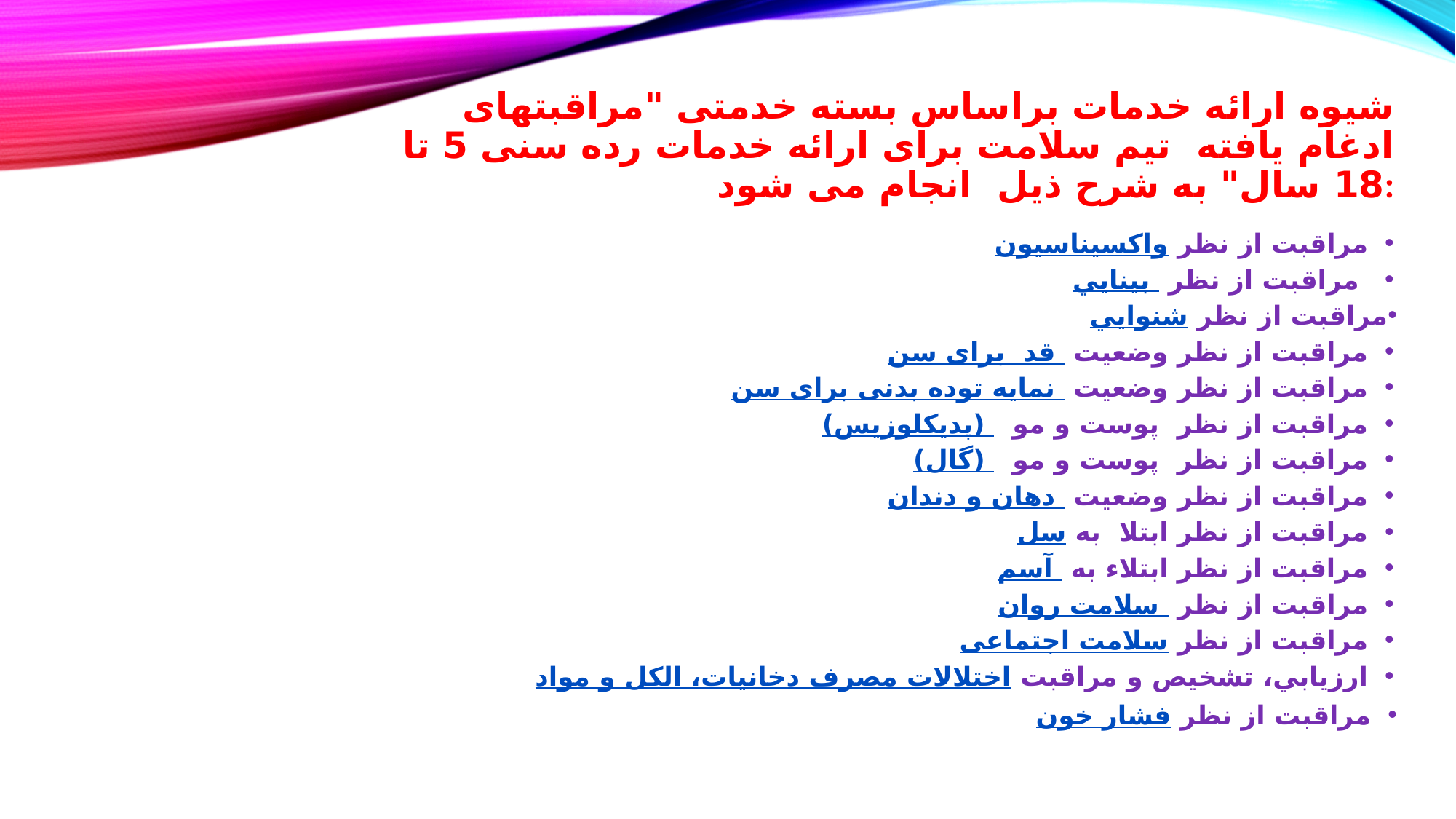

# شیوه ارائه خدمات براساس بسته خدمتی "مراقبتهای ادغام یافته  تيم سلامت برای ارائه خدمات رده سنی 5 تا 18 سال" به شرح ذیل  انجام می شود:
مراقبت از نظر واكسيناسيون
 مراقبت از نظر بينايي
مراقبت از نظر شنوايي
مراقبت از نظر وضعيت قد  برای سن
مراقبت از نظر وضعيت نمايه توده بدنی برای سن
مراقبت از نظر  پوست و مو  (پديكلوزیس)
مراقبت از نظر  پوست و مو  (گال)
مراقبت از نظر وضعيت دهان و دندان
مراقبت از نظر ابتلا  به سل
مراقبت از نظر ابتلاء به آسم
مراقبت از نظر سلامت روان
مراقبت از نظر سلامت اجتماعی
ارزيابي، تشخیص و مراقبت اختلالات مصرف دخانیات، الکل و مواد
مراقبت از نظر فشار خون